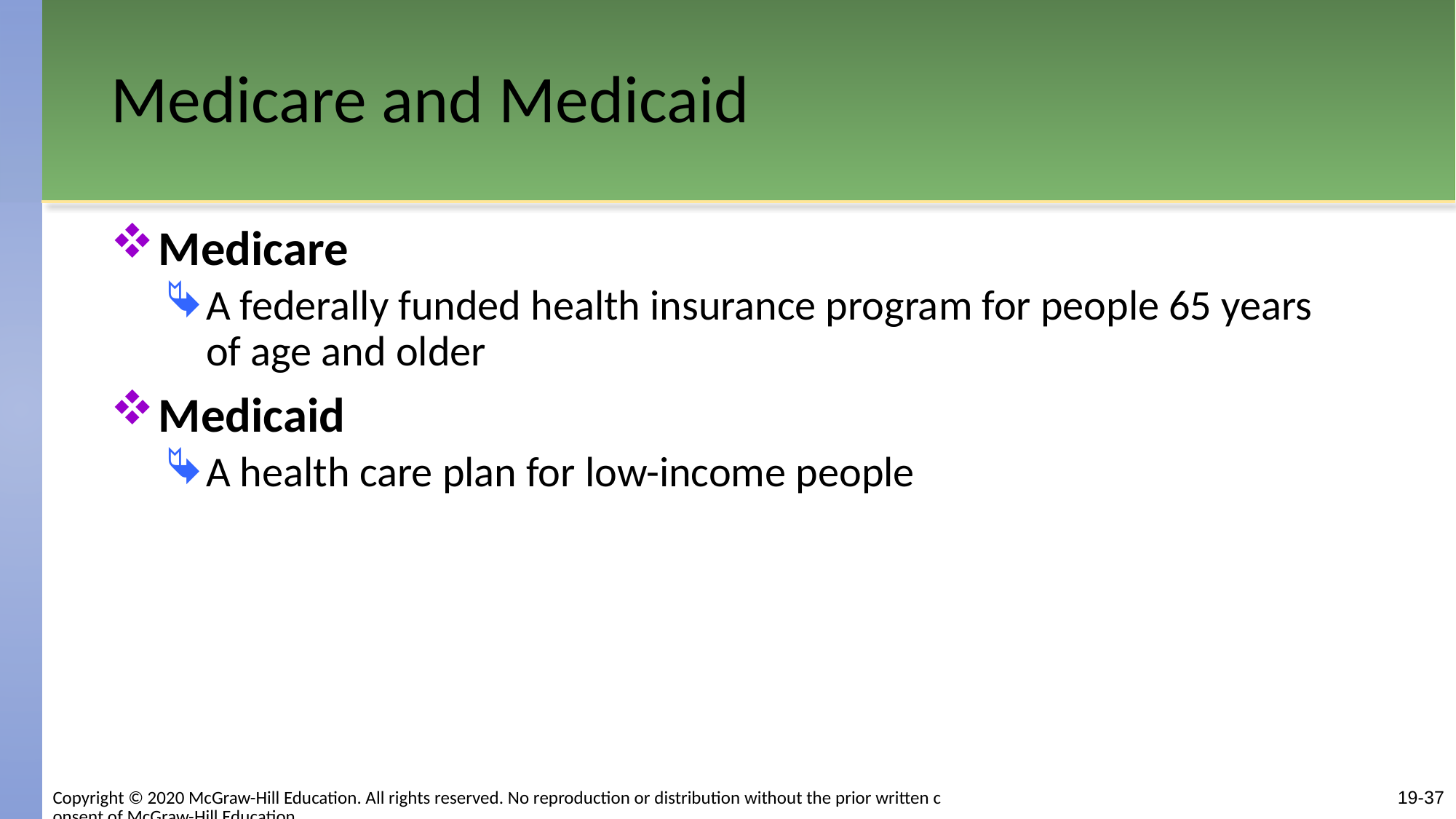

# Medicare and Medicaid
Medicare
A federally funded health insurance program for people 65 years of age and older
Medicaid
A health care plan for low-income people

Copyright © 2020 McGraw-Hill Education. All rights reserved. No reproduction or distribution without the prior written consent of McGraw-Hill Education.
19-37